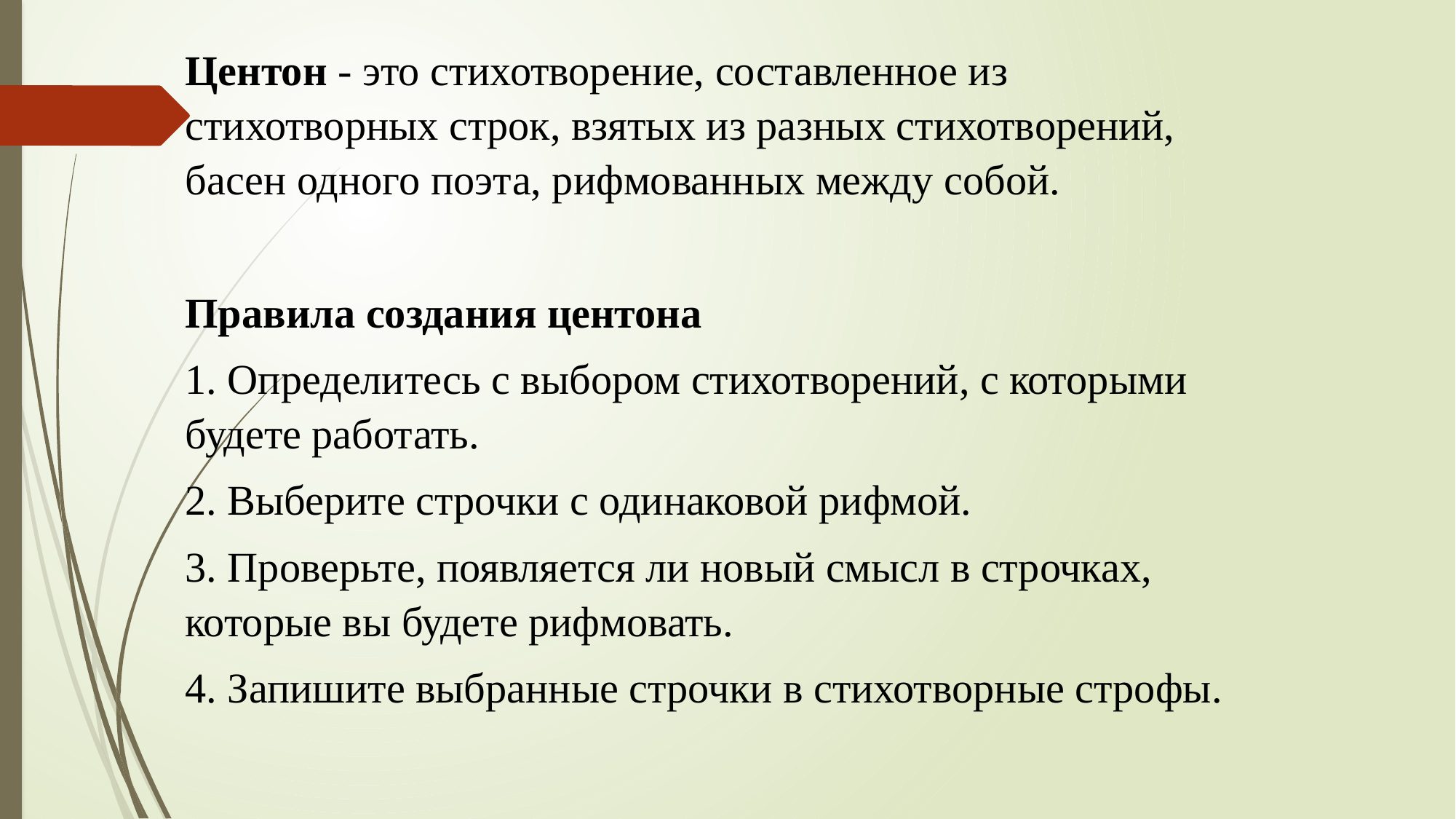

Центон - это стихотворение, составленное из стихотворных строк, взятых из разных стихотворений, басен одного поэта, рифмованных между собой.

Правила создания центона
1. Определитесь с выбором стихотворений, с которыми будете работать.
2. Выберите строчки с одинаковой рифмой.
3. Проверьте, появляется ли новый смысл в строчках, которые вы будете рифмовать.
4. Запишите выбранные строчки в стихотворные строфы.